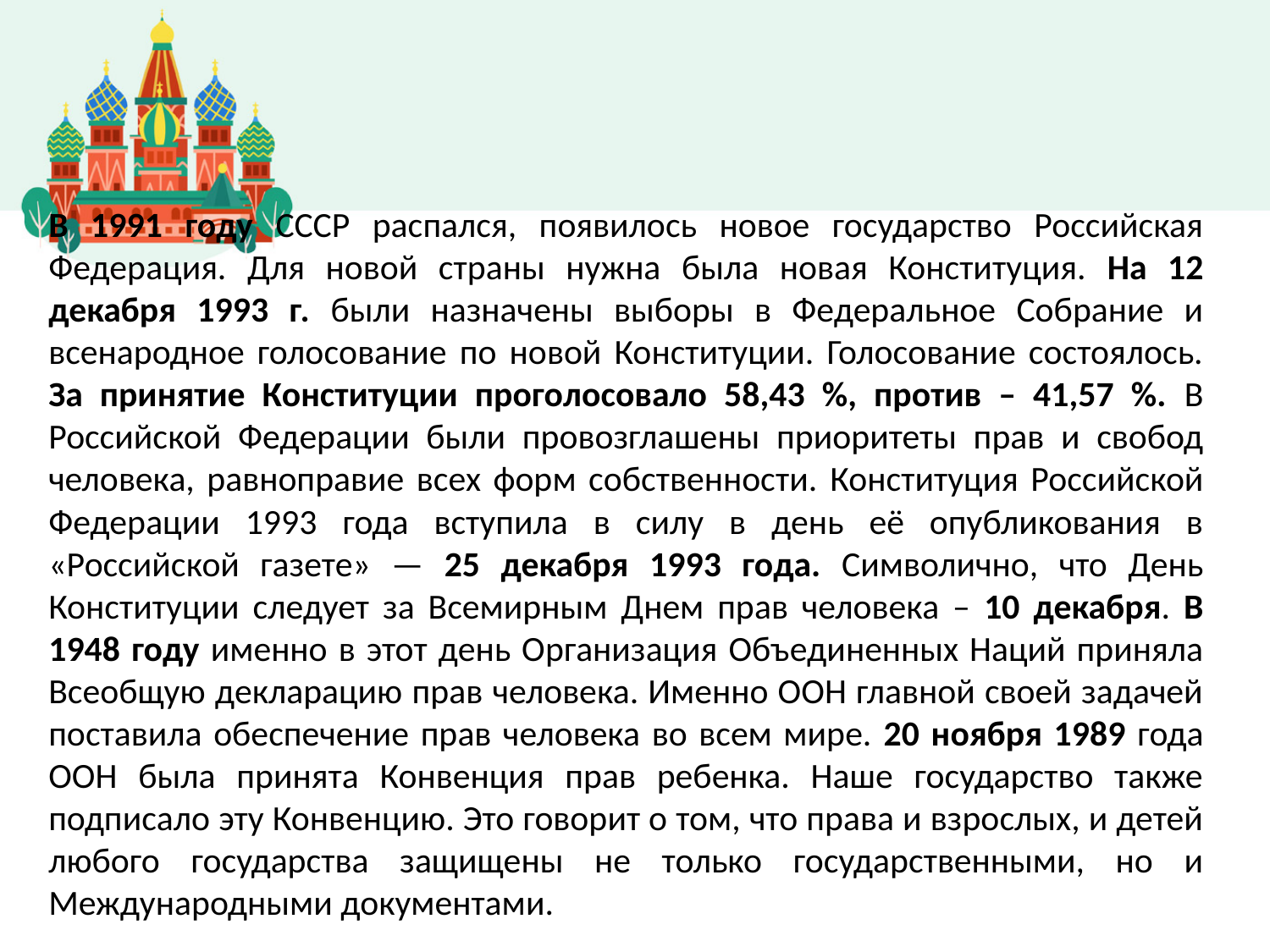

В 1991 году СССР распался, появилось новое государство Российская Федерация. Для новой страны нужна была новая Конституция. На 12 декабря 1993 г. были назначены выборы в Федеральное Собрание и всенародное голосование по новой Конституции. Голосование состоялось. За принятие Конституции проголосовало 58,43 %, против – 41,57 %. В Российской Федерации были провозглашены приоритеты прав и свобод человека, равноправие всех форм собственности. Конституция Российской Федерации 1993 года вступила в силу в день её опубликования в «Российской газете» — 25 декабря 1993 года. Символично, что День Конституции следует за Всемирным Днем прав человека – 10 декабря. В 1948 году именно в этот день Организация Объединенных Наций приняла Всеобщую декларацию прав человека. Именно ООН главной своей задачей поставила обеспечение прав человека во всем мире. 20 ноября 1989 года ООН была принята Конвенция прав ребенка. Наше государство также подписало эту Конвенцию. Это говорит о том, что права и взрослых, и детей любого государства защищены не только государственными, но и Международными документами.